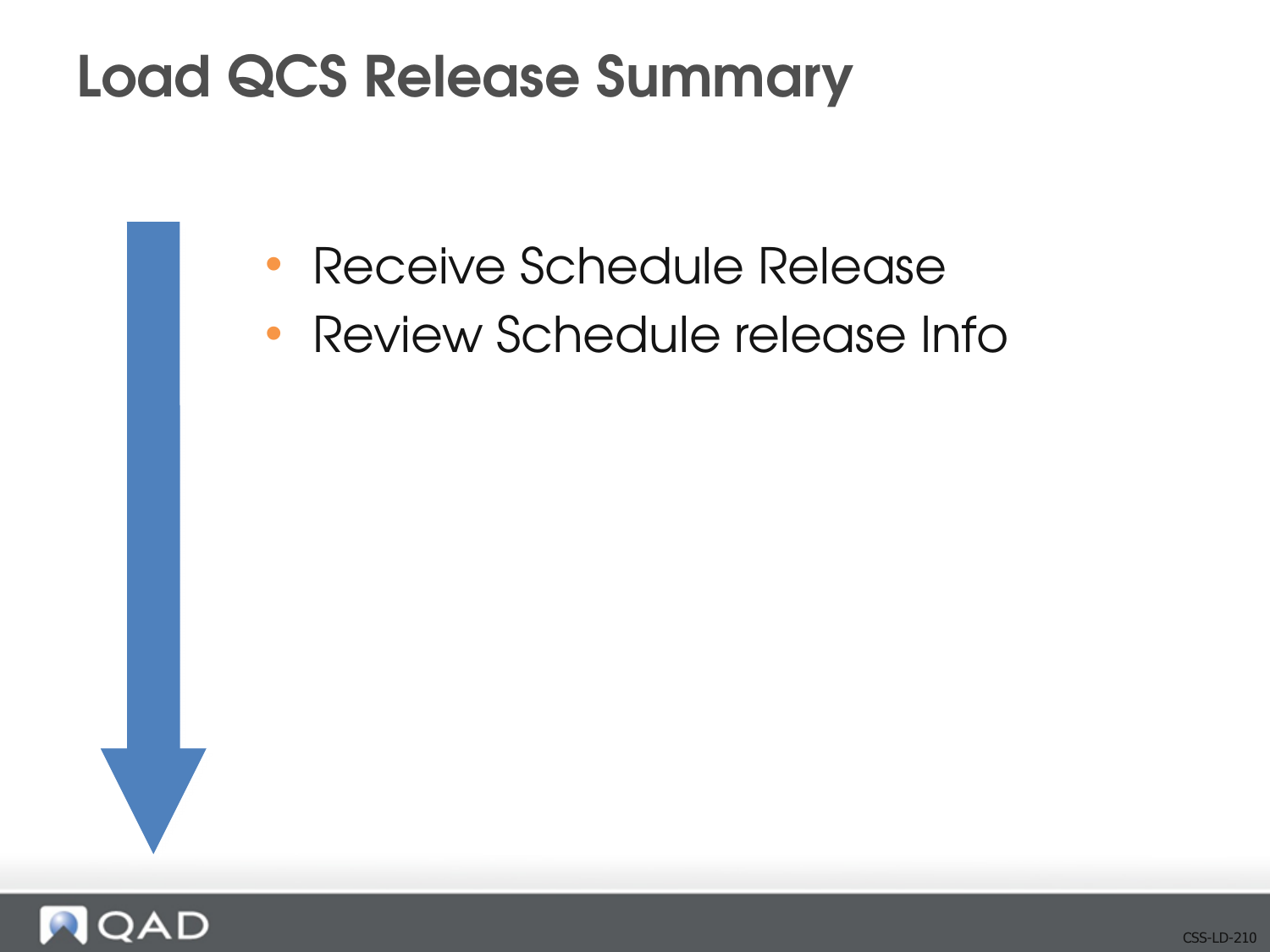

# Load QCS Release Summary
Receive Schedule Release
Review Schedule release Info

CSS-LD-210